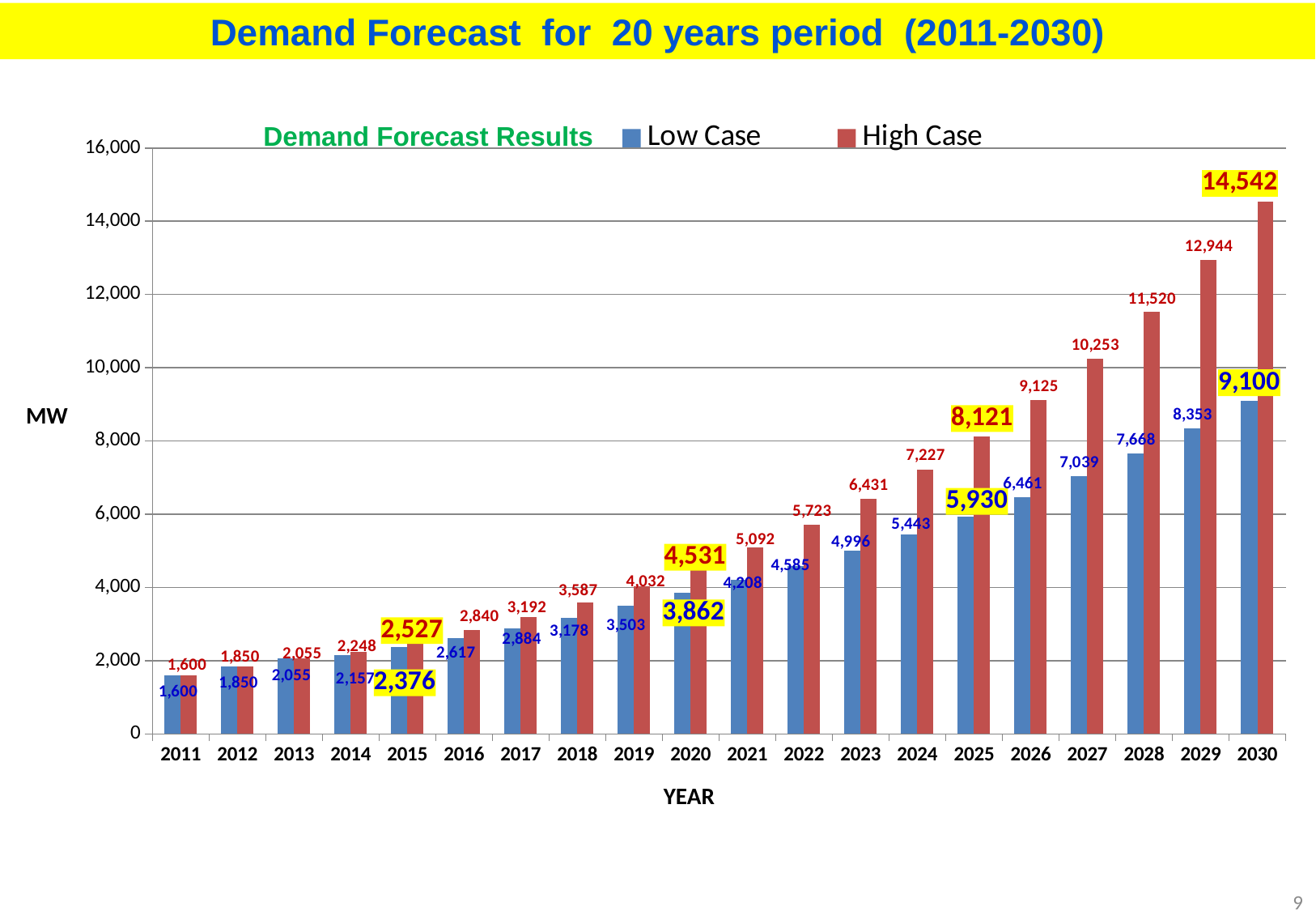

Demand Forecast  for  20 years period  (2011-2030)

### Chart

| Category | Low Case | High Case |
|---|---|---|
| 2011 | 1600.0 | 1600.0 |
| 2012 | 1850.0 | 1850.0 |
| 2013 | 2055.0 | 2055.0 |
| 2014 | 2157.0 | 2248.0 |
| 2015 | 2376.0 | 2527.0 |
| 2016 | 2617.0 | 2840.0 |
| 2017 | 2884.0 | 3192.0 |
| 2018 | 3178.0 | 3587.0 |
| 2019 | 3503.0 | 4032.0 |
| 2020 | 3862.0 | 4531.0 |
| 2021 | 4208.0 | 5092.0 |
| 2022 | 4585.0 | 5723.0 |
| 2023 | 4996.0 | 6431.0 |
| 2024 | 5443.0 | 7227.0 |
| 2025 | 5930.0 | 8121.0 |
| 2026 | 6461.0 | 9125.0 |
| 2027 | 7039.0 | 10253.0 |
| 2028 | 7668.0 | 11520.0 |
| 2029 | 8353.0 | 12944.0 |
| 2030 | 9100.0 | 14542.0 |
Demand Forecast Results
MW
YEAR
9